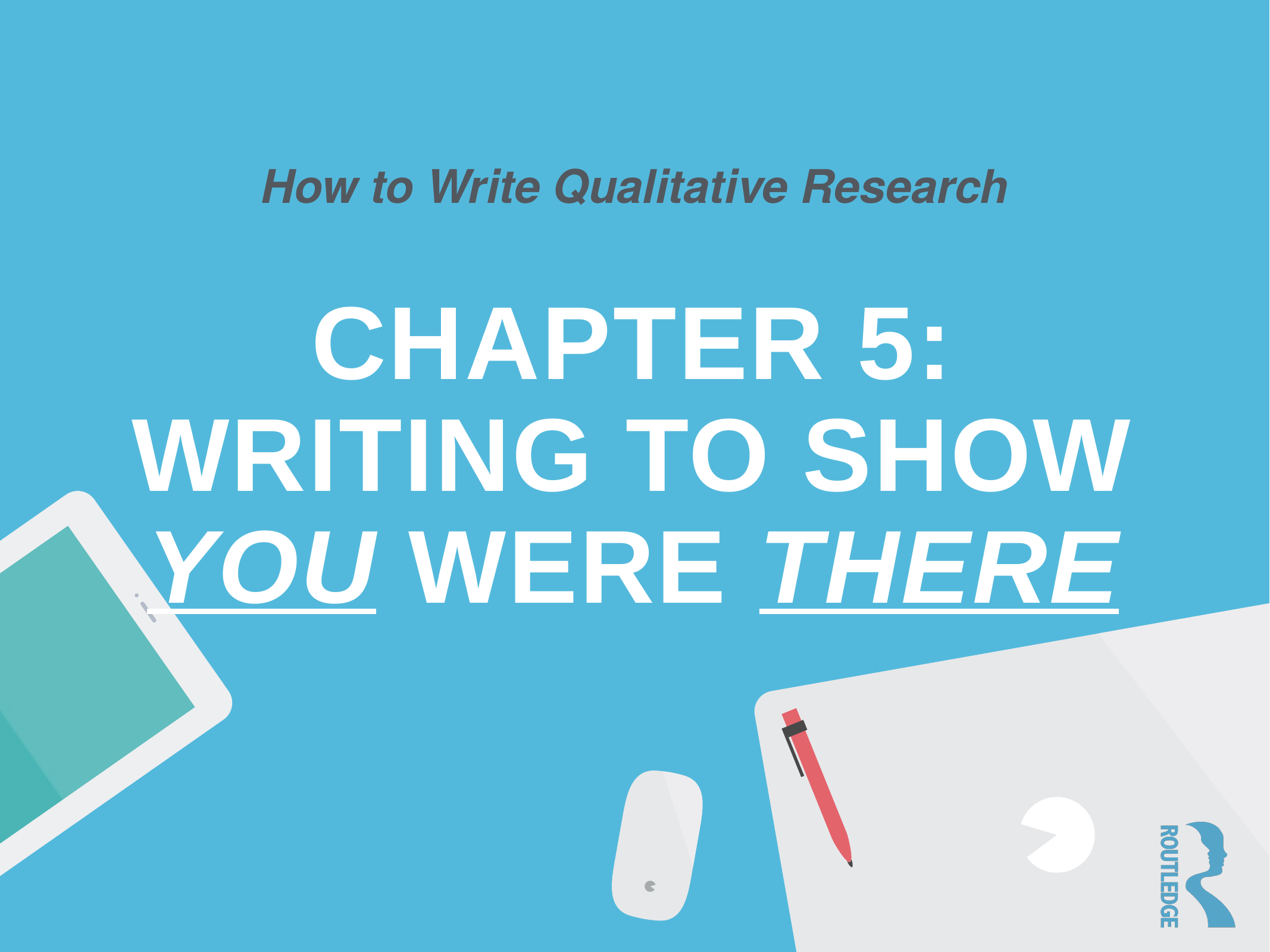

# Chapter 5: Writing to show you were there